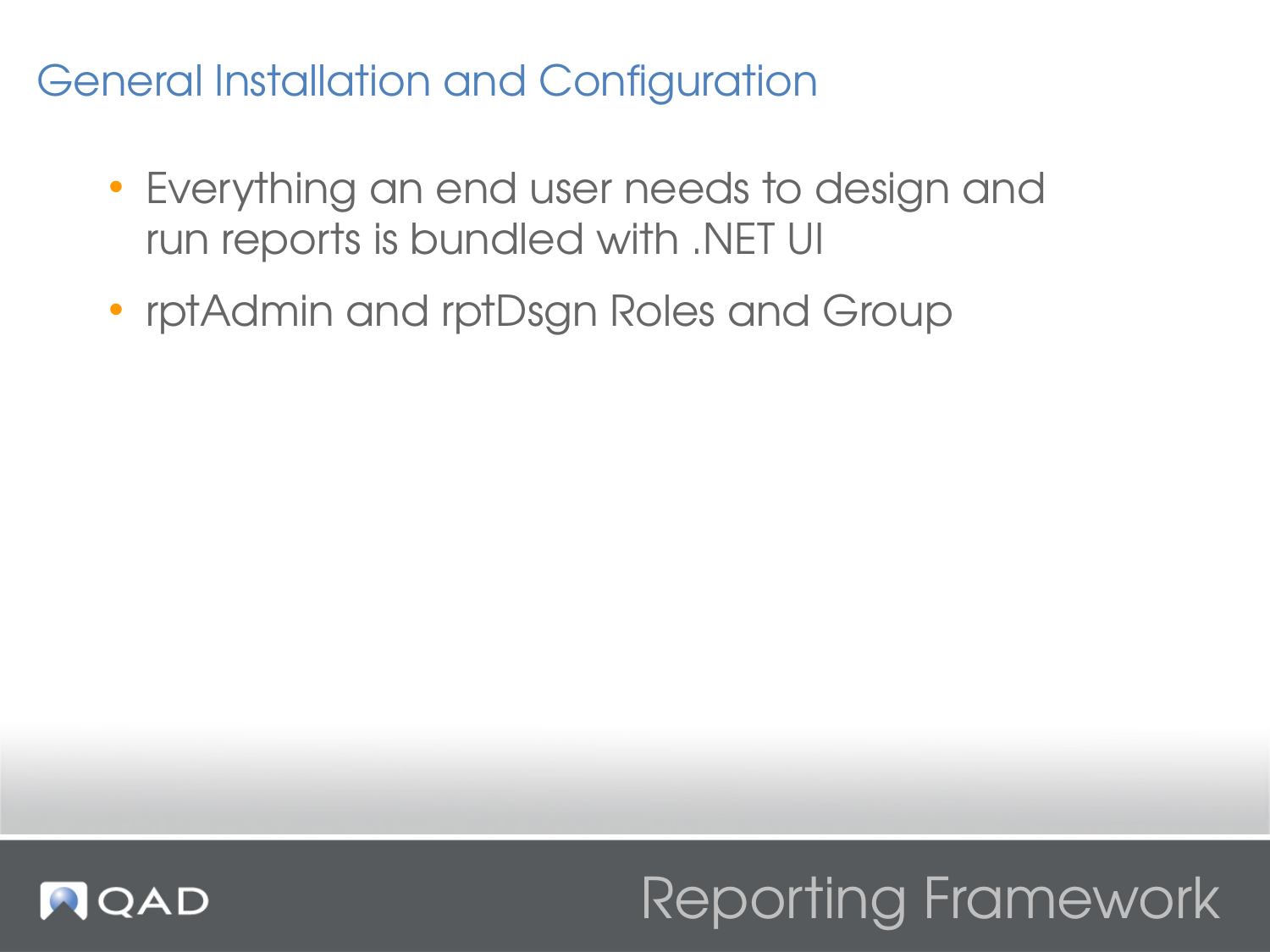

General Installation and Configuration

Everything an end user needs to design and run reports is bundled with .NET UI
rptAdmin and rptDsgn Roles and Group

# Reporting Framework